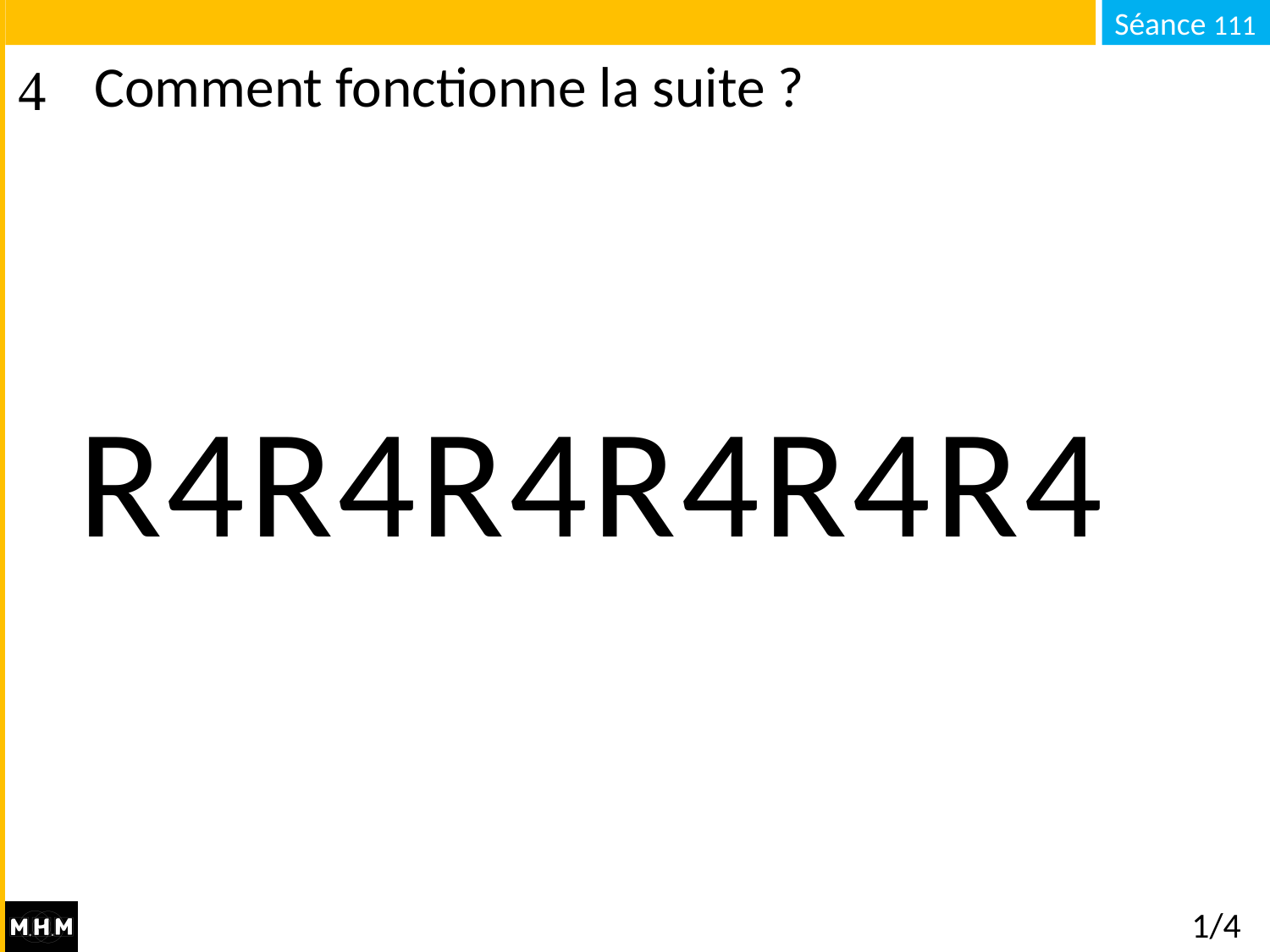

# Comment fonctionne la suite ?
R4R4R4R4R4R4
1/4